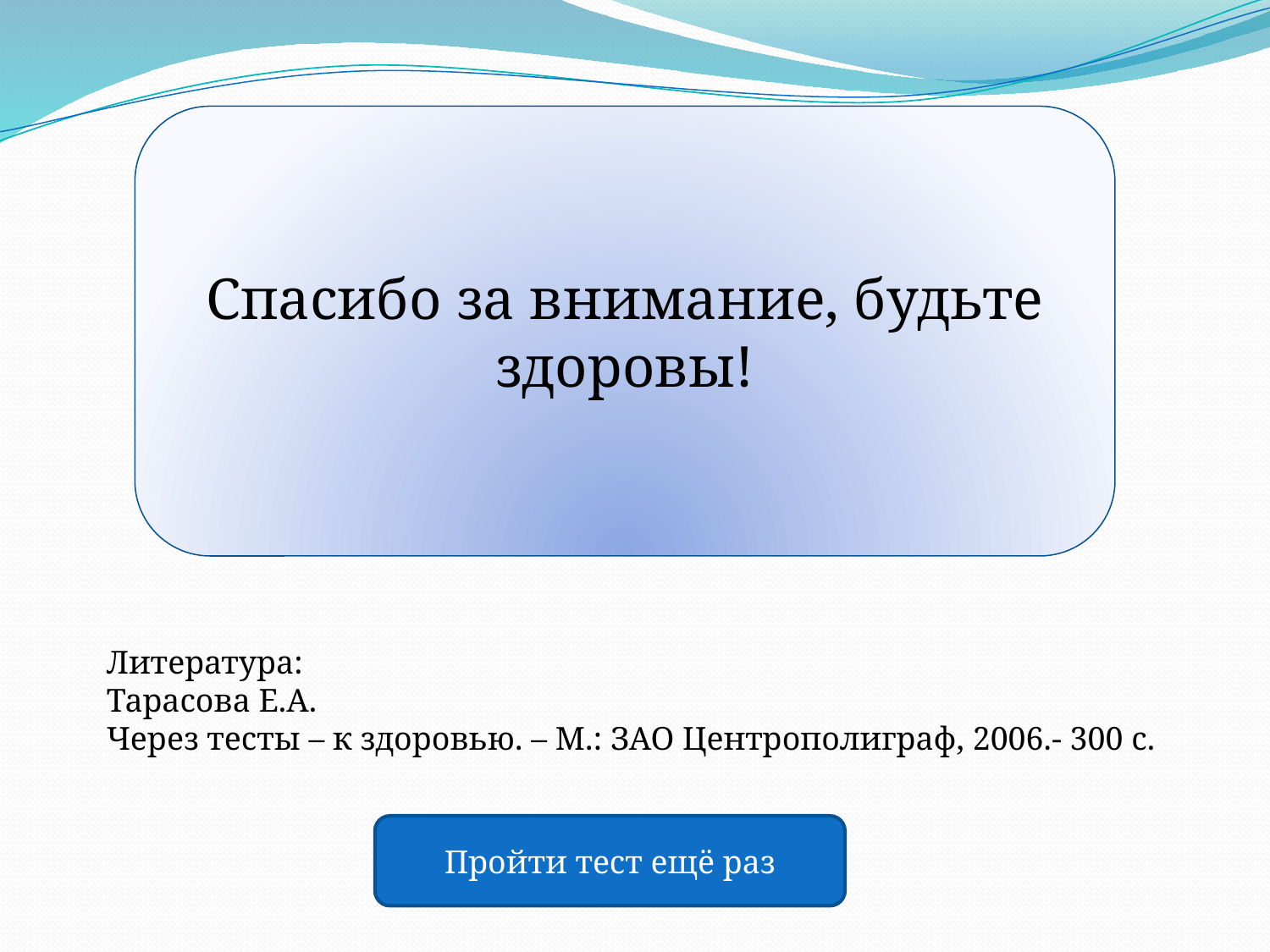

Спасибо за внимание, будьте здоровы!
Литература:
Тарасова Е.А.
Через тесты – к здоровью. – М.: ЗАО Центрополиграф, 2006.- 300 с.
Пройти тест ещё раз